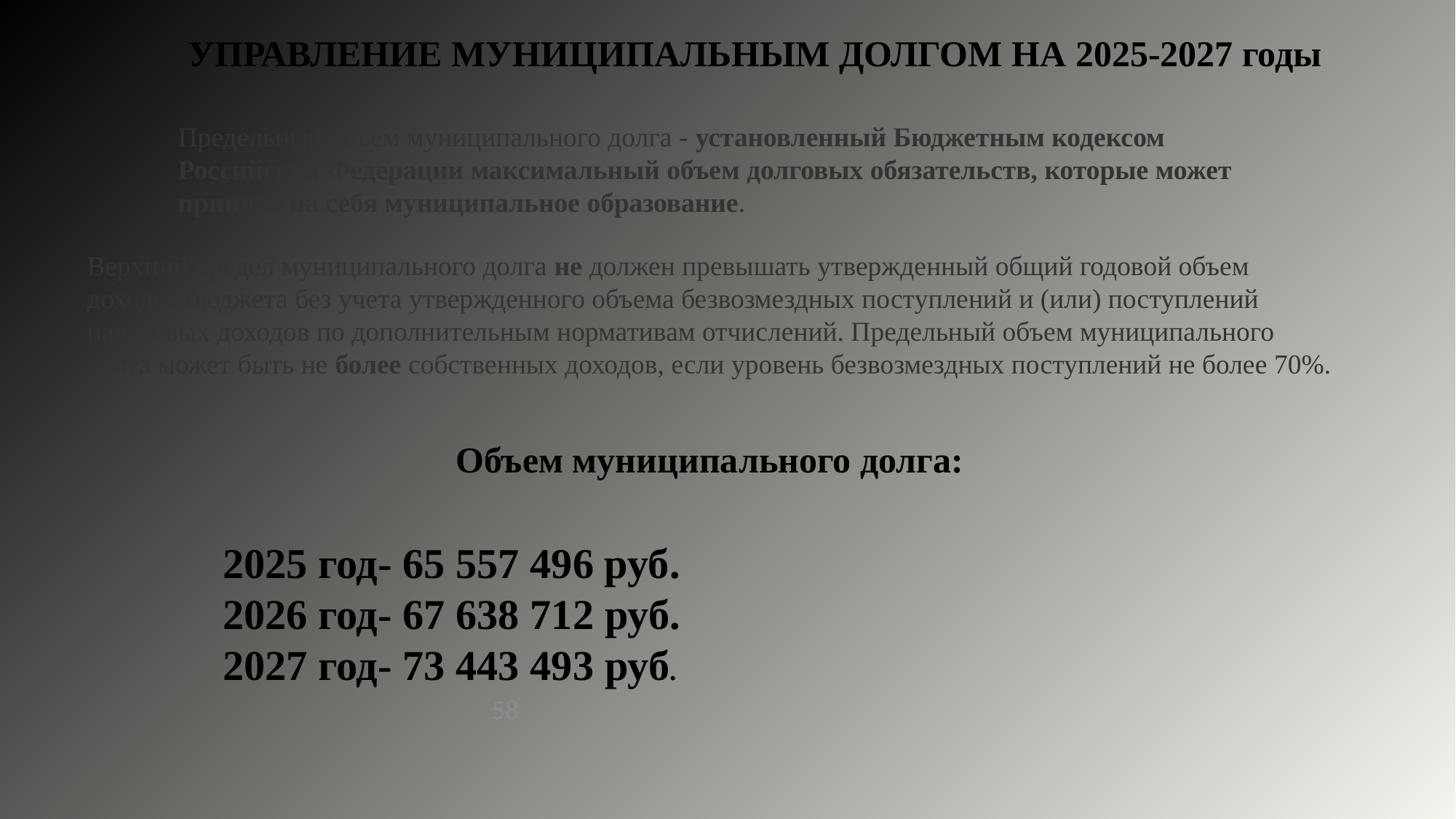

УПРАВЛЕНИЕ МУНИЦИПАЛЬНЫМ ДОЛГОМ НА 2025-2027 годы
Предельный объем муниципального долга - установленный Бюджетным кодексом Российской Федерации максимальный объем долговых обязательств, которые может принять на себя муниципальное образование.
Верхний предел муниципального долга не должен превышать утвержденный общий годовой объем доходов бюджета без учета утвержденного объема безвозмездных поступлений и (или) поступлений налоговых доходов по дополнительным нормативам отчислений. Предельный объем муниципального долга может быть не более собственных доходов, если уровень безвозмездных поступлений не более 70%.
Объем муниципального долга:
2025 год- 65 557 496 руб.
2026 год- 67 638 712 руб.
2027 год- 73 443 493 руб.
58